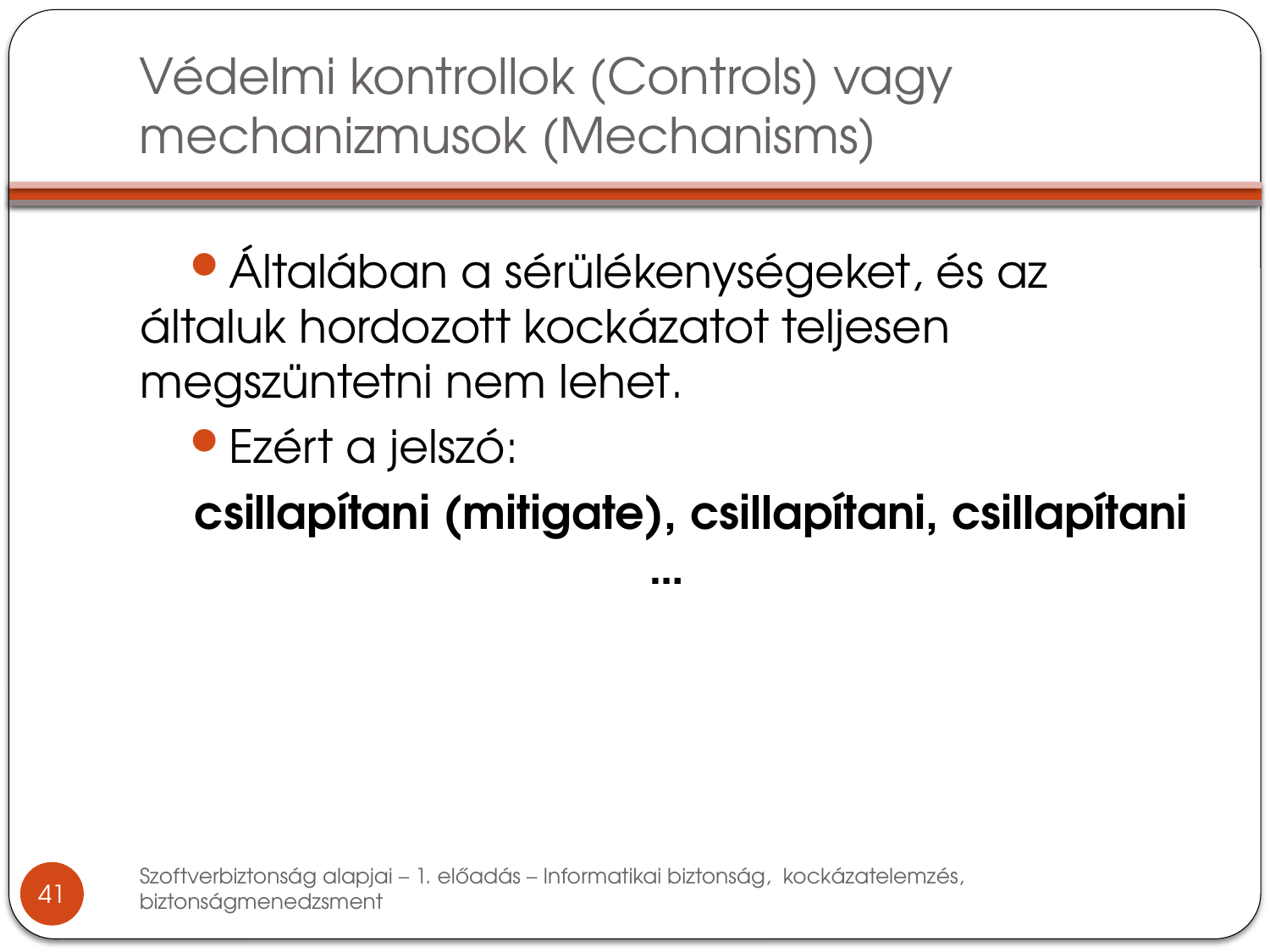

# Védelmi kontrollok (Controls) vagy mechanizmusok (Mechanisms)
Általában a sérülékenységeket, és az általuk hordozott kockázatot teljesen megszüntetni nem lehet.
Ezért a jelszó:
csillapítani (mitigate), csillapítani, csillapítani …
Szoftverbiztonság alapjai – 1. előadás – Informatikai biztonság,  kockázatelemzés, biztonságmenedzsment
41